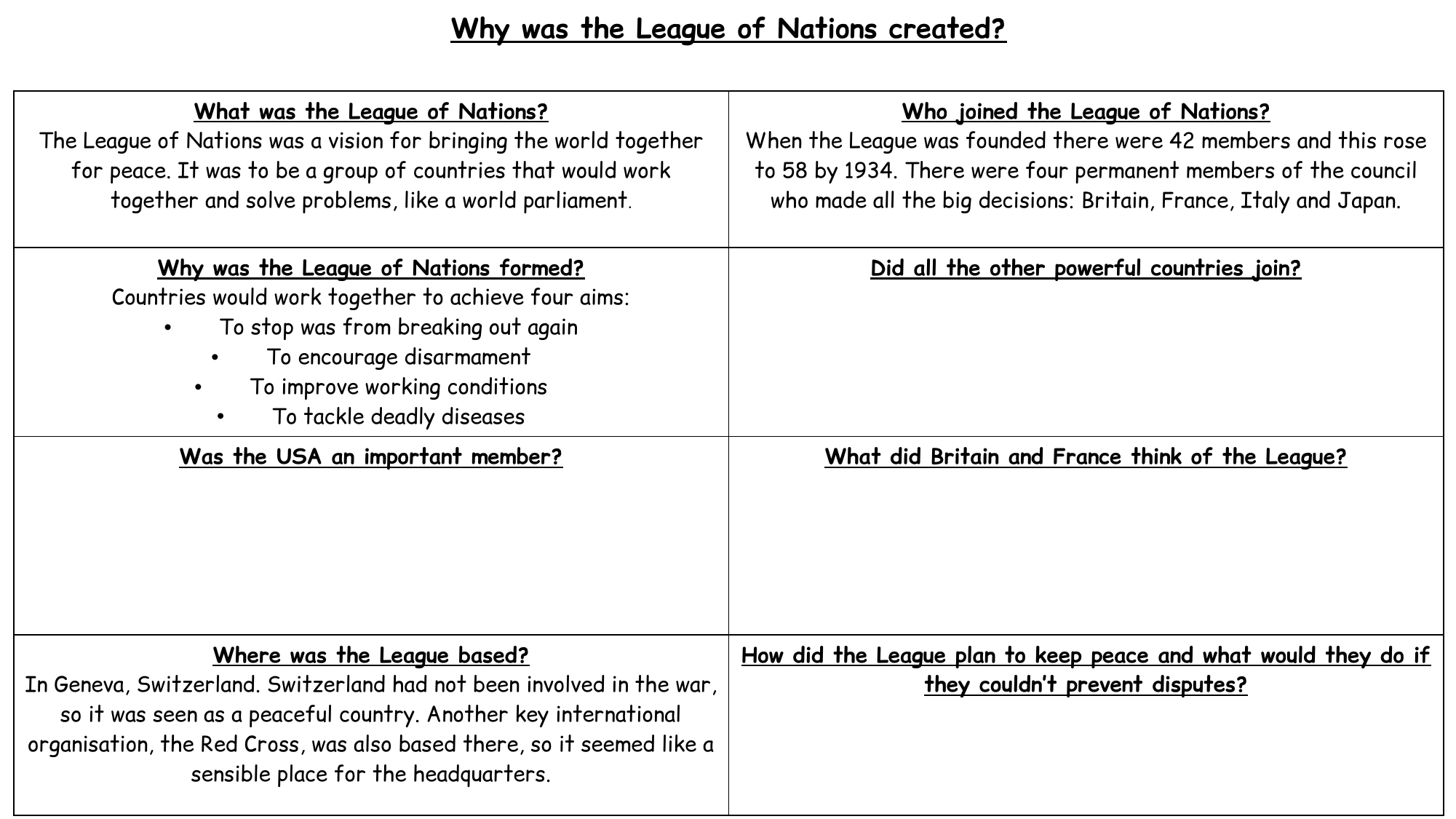

| Why was the League of Nations created? |  |
| --- | --- |
| What was the League of Nations? The League of Nations was a vision for bringing the world together for peace. It was to be a group of countries that would work together and solve problems, like a world parliament. | Who joined the League of Nations? When the League was founded there were 42 members and this rose to 58 by 1934. There were four permanent members of the council who made all the big decisions: Britain, France, Italy and Japan. |
| Why was the League of Nations formed? Countries would work together to achieve four aims: To stop was from breaking out again To encourage disarmament To improve working conditions To tackle deadly diseases | Did all the other powerful countries join? |
| Was the USA an important member? | What did Britain and France think of the League? |
| Where was the League based? In Geneva, Switzerland. Switzerland had not been involved in the war, so it was seen as a peaceful country. Another key international organisation, the Red Cross, was also based there, so it seemed like a sensible place for the headquarters. | How did the League plan to keep peace and what would they do if they couldn’t prevent disputes? |